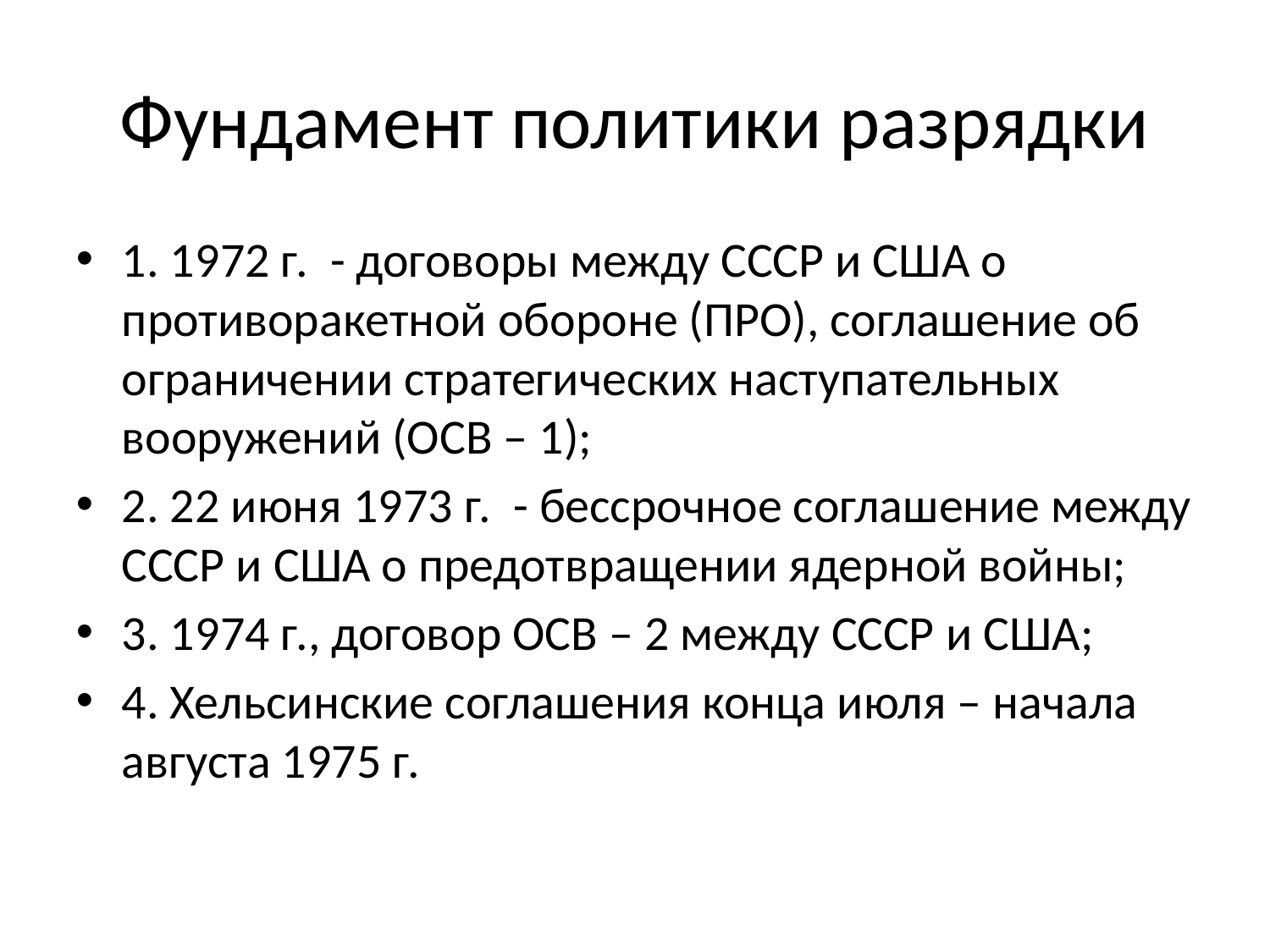

Фундамент политики разрядки
1. 1972 г.  - договоры между СССР и США о противоракетной обороне (ПРО), соглашение об ограничении стратегических наступательных вооружений (ОСВ – 1);
2. 22 июня 1973 г.  - бессрочное соглашение между СССР и США о предотвращении ядерной войны;
3. 1974 г., договор ОСВ – 2 между СССР и США;
4. Хельсинские соглашения конца июля – начала августа 1975 г.